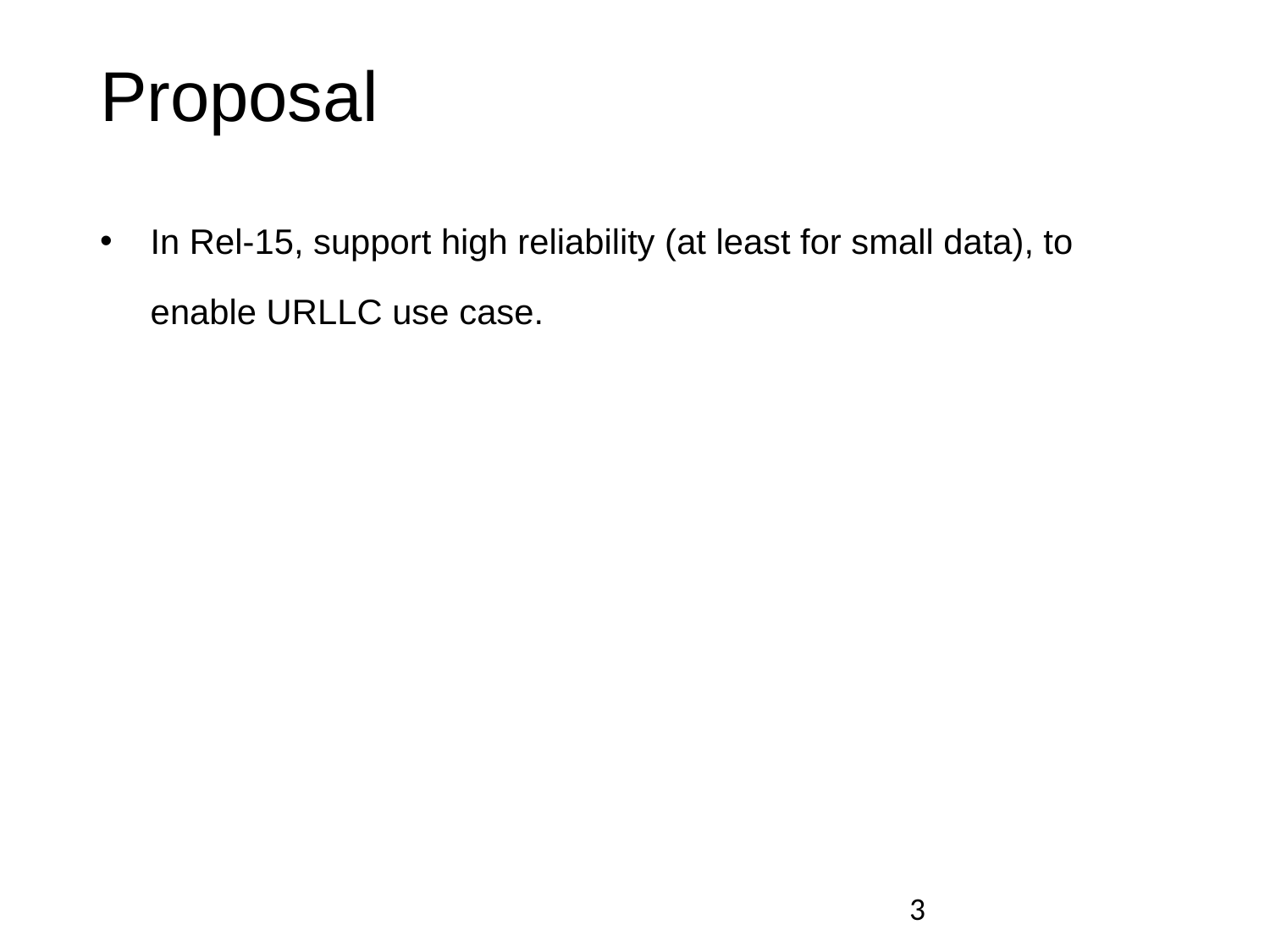

# Proposal
In Rel-15, support high reliability (at least for small data), to enable URLLC use case.
3